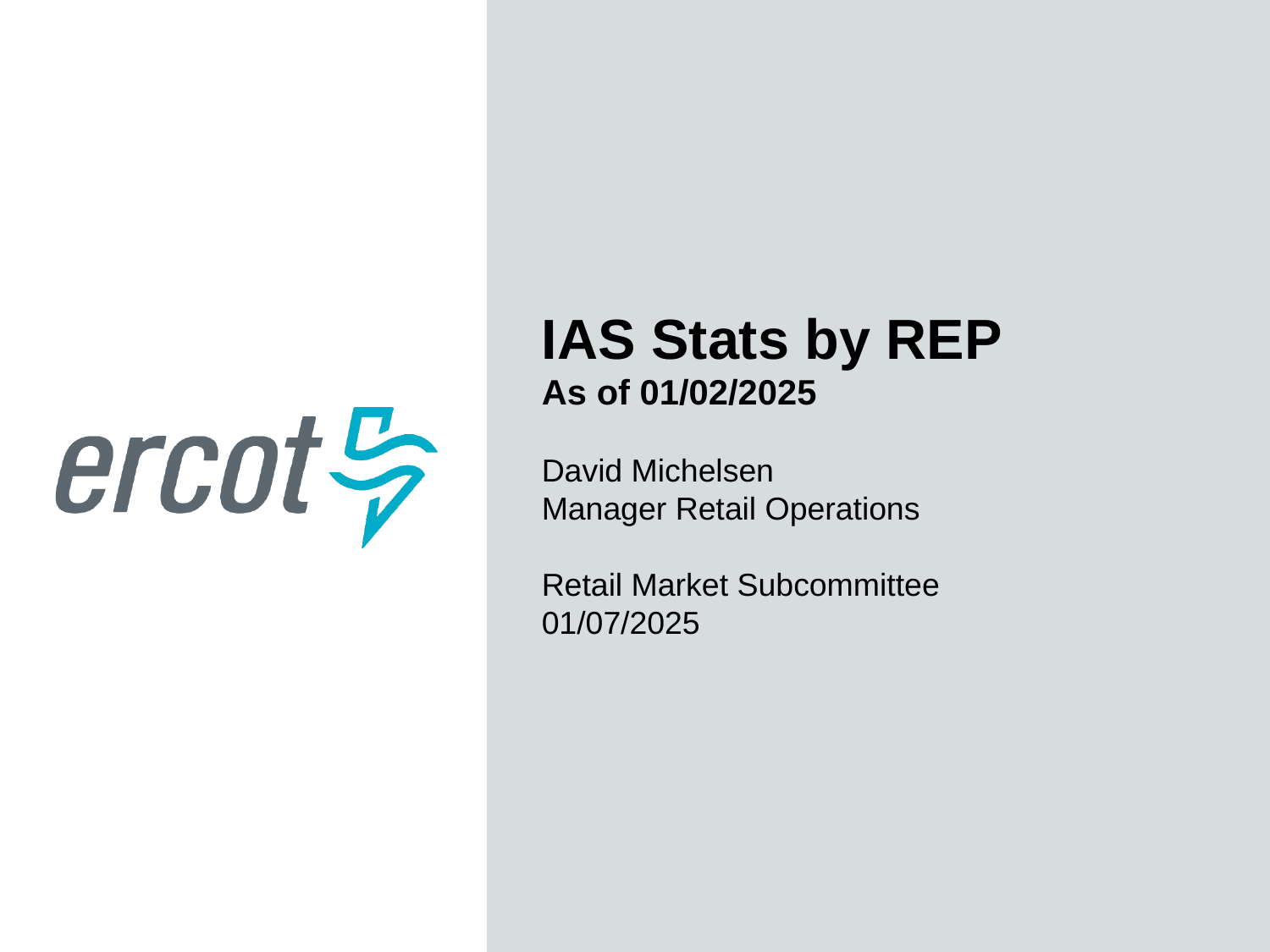

IAS Stats by REP
As of 01/02/2025

David Michelsen
Manager Retail Operations

Retail Market Subcommittee
01/07/2025